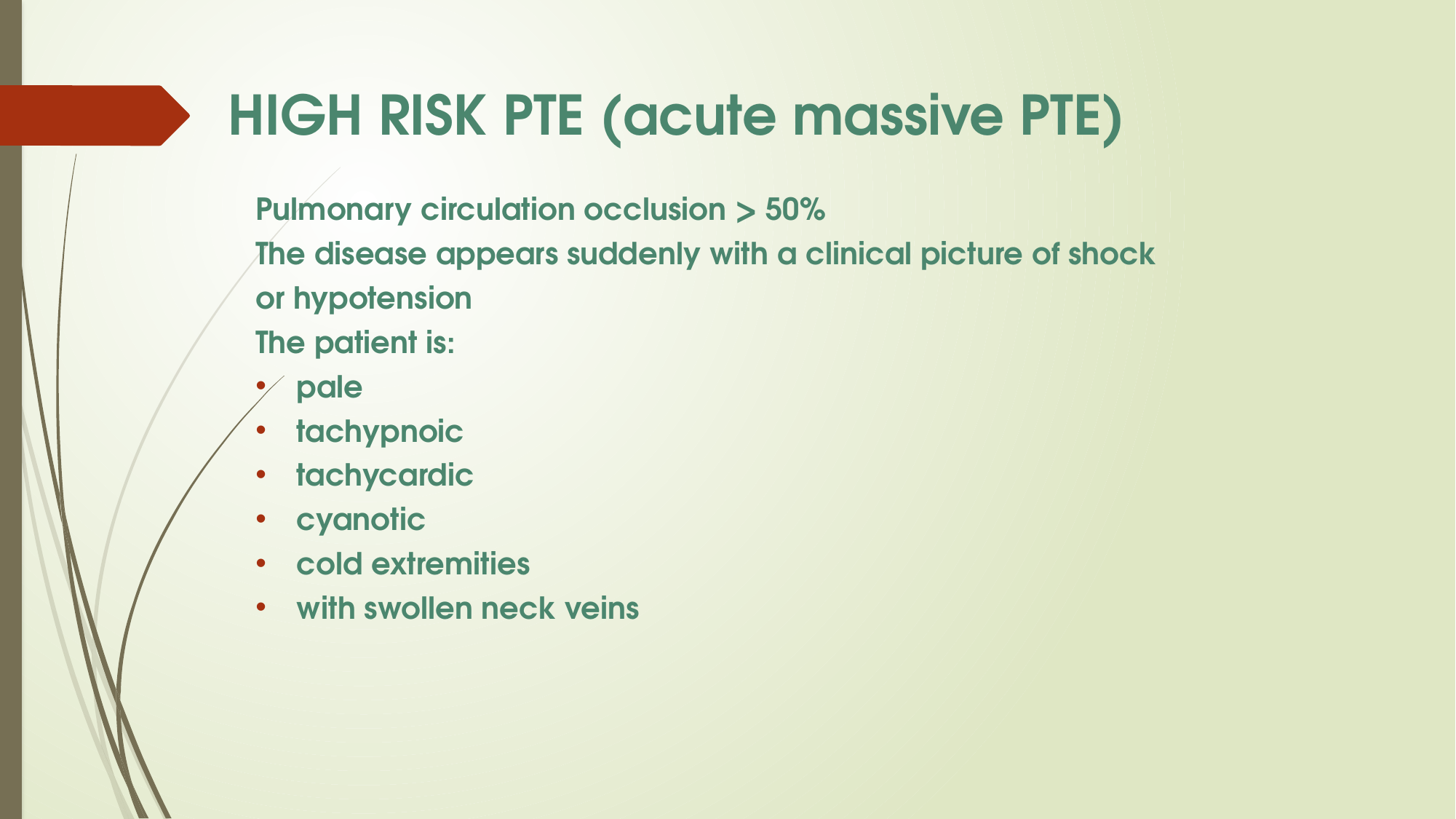

# HIGH RISK PTE (acute massive PTE)
Pulmonary circulation occlusion > 50%
The disease appears suddenly with a clinical picture of shock
or hypotension
The patient is:
pale
tachypnoic
tachycardic
cyanotic
cold extremities
with swollen neck veins